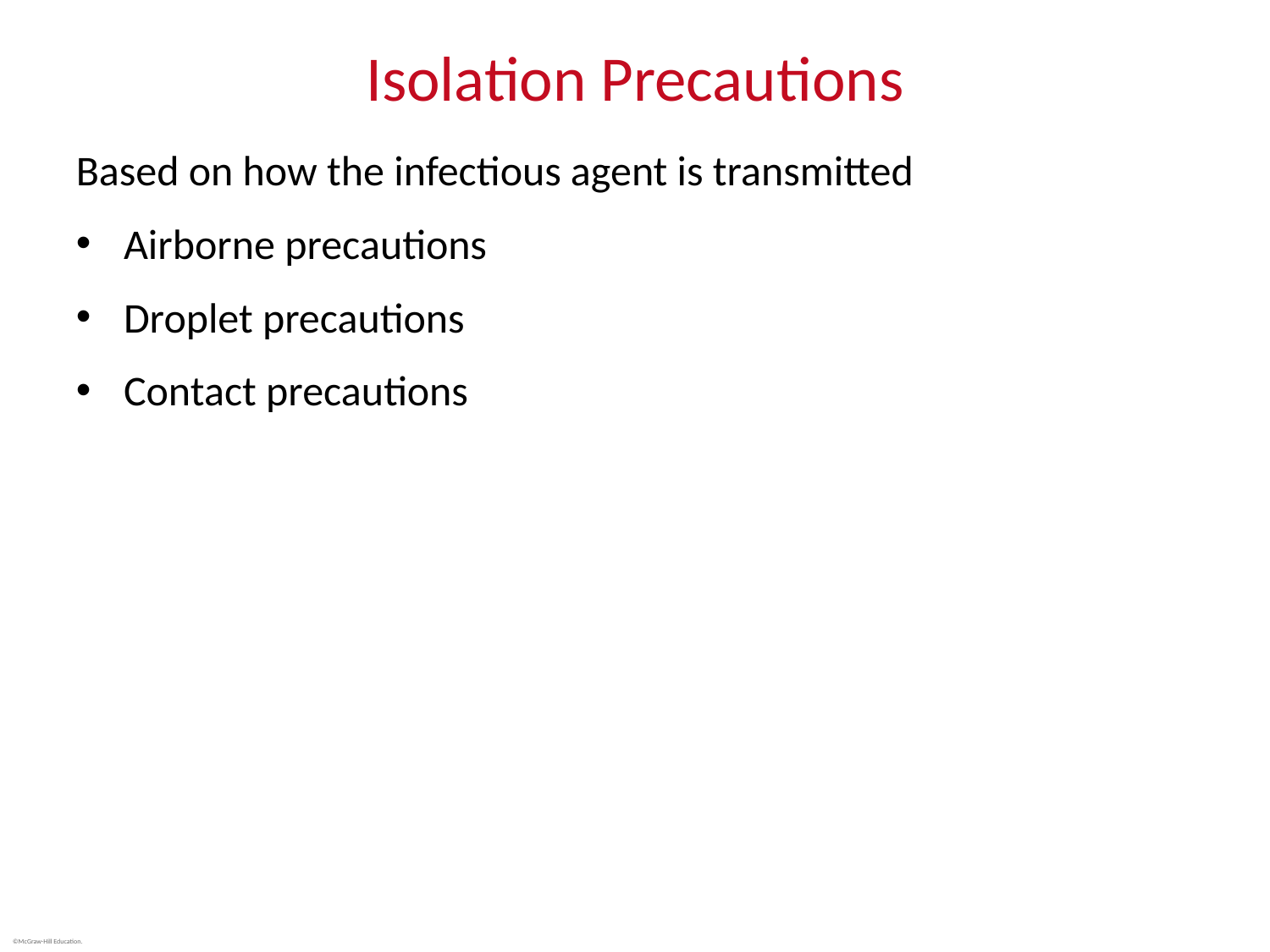

# Isolation Precautions
Based on how the infectious agent is transmitted
Airborne precautions
Droplet precautions
Contact precautions